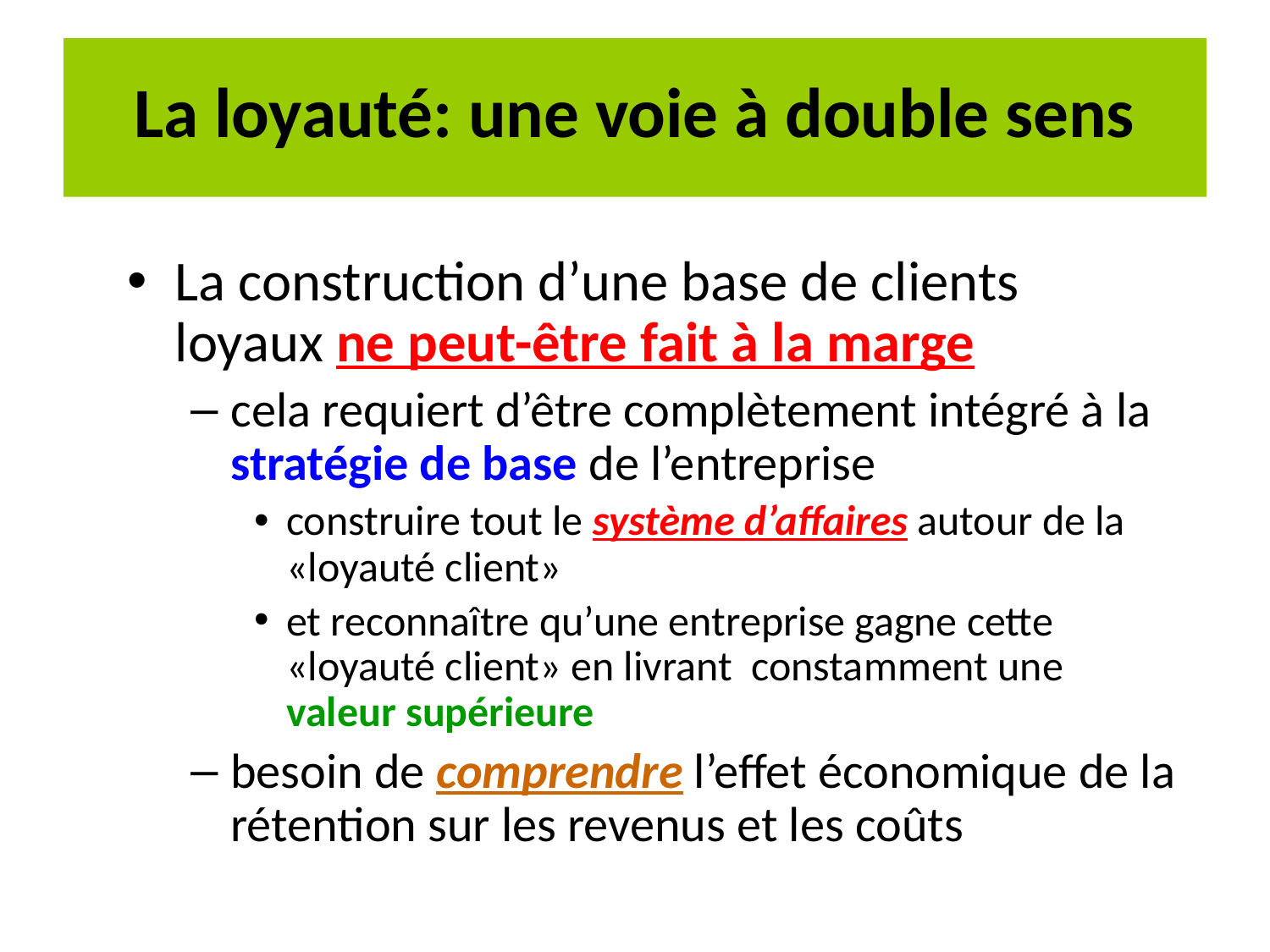

# La loyauté: une voie à double sens
La construction d’une base de clients loyaux ne peut-être fait à la marge
cela requiert d’être complètement intégré à la stratégie de base de l’entreprise
construire tout le système d’affaires autour de la «loyauté client»
et reconnaître qu’une entreprise gagne cette «loyauté client» en livrant  constamment une valeur supérieure
besoin de comprendre l’effet économique de la rétention sur les revenus et les coûts